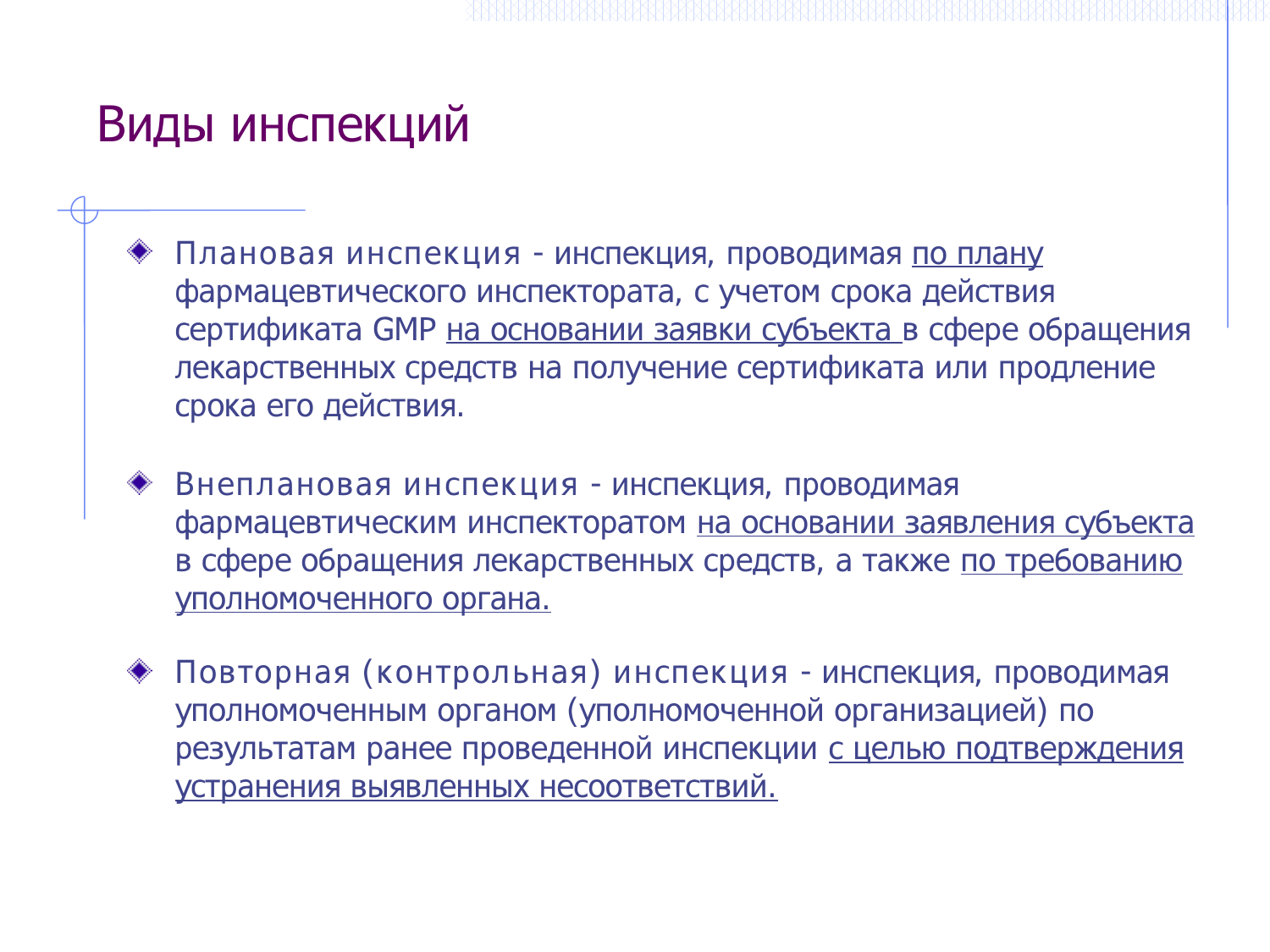

Виды инспекций
Плановая инспекция - инспекция, проводимая по плану фармацевтического инспектората, с учетом срока действия сертификата GMP на основании заявки субъекта в сфере обращения лекарственных средств на получение сертификата или продление срока его действия.

Внеплановая инспекция - инспекция, проводимая фармацевтическим инспекторатом на основании заявления субъекта в сфере обращения лекарственных средств, а также по требованию уполномоченного органа.

Повторная (контрольная) инспекция - инспекция, проводимая уполномоченным органом (уполномоченной организацией) по результатам ранее проведенной инспекции с целью подтверждения устранения выявленных несоответствий.